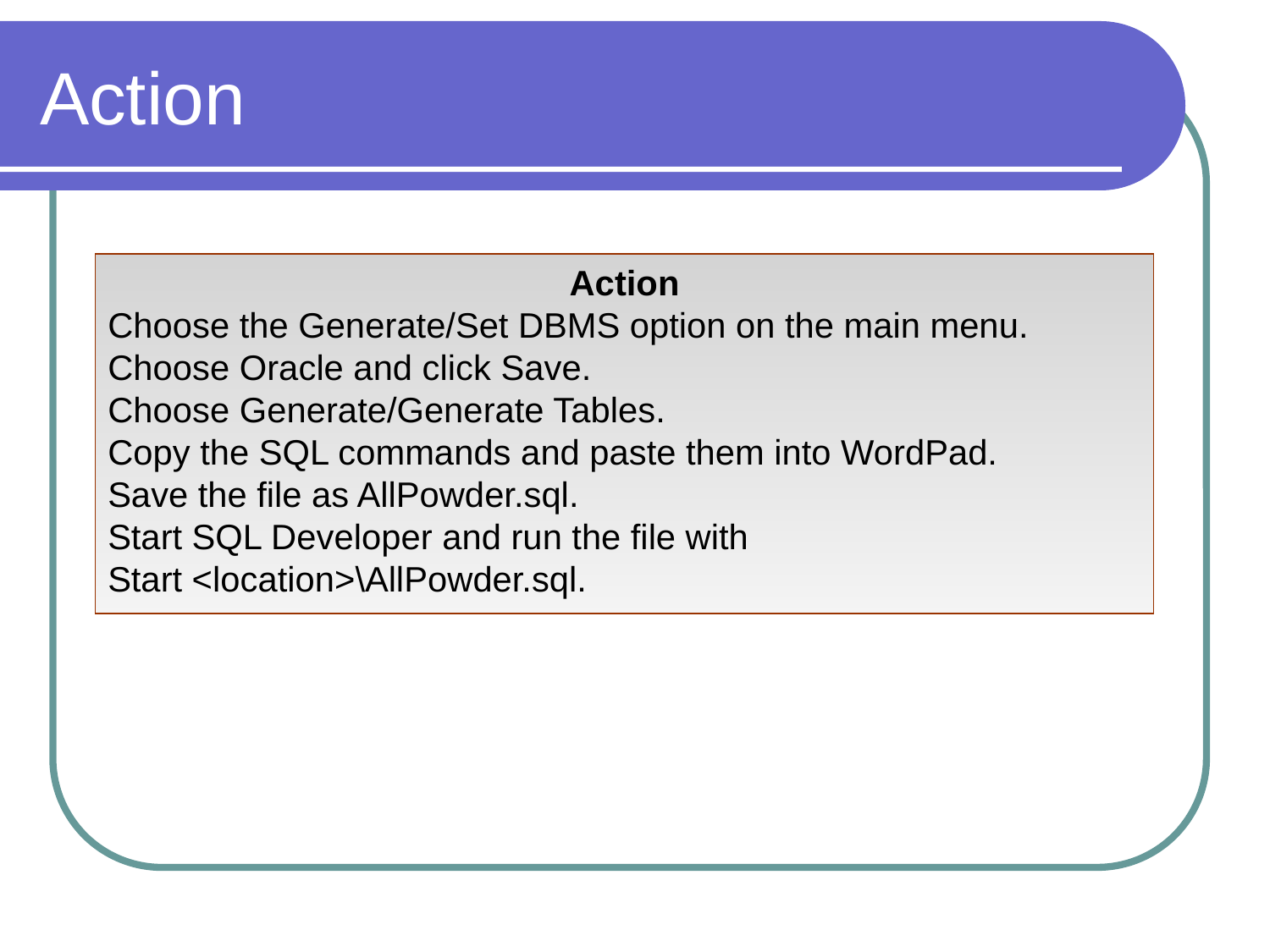

# Action
Action
Choose the Generate/Set DBMS option on the main menu.
Choose Oracle and click Save.
Choose Generate/Generate Tables.
Copy the SQL commands and paste them into WordPad.
Save the file as AllPowder.sql.
Start SQL Developer and run the file with
Start <location>\AllPowder.sql.